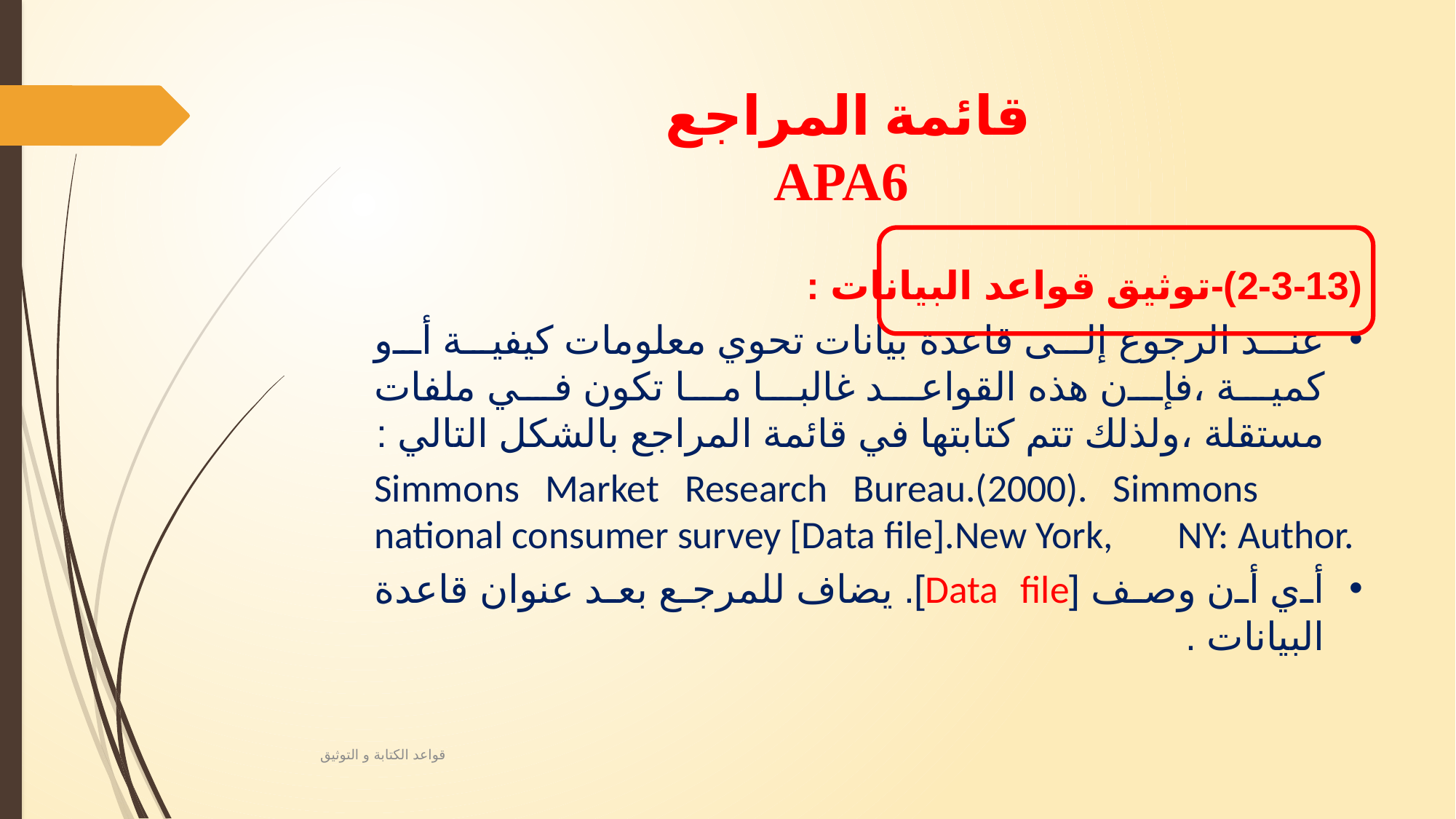

# قائمة المراجع APA6

(2-3-13)-توثيق قواعد البيانات :
عند الرجوع إلى قاعدة بيانات تحوي معلومات كيفية أو كمية ،فإن هذه القواعد غالبا ما تكون في ملفات مستقلة ،ولذلك تتم كتابتها في قائمة المراجع بالشكل التالي :
Simmons Market Research Bureau.(2000). Simmons 	national consumer survey [Data file].New York, 	NY: Author.
أي أن وصف [Data file]. يضاف للمرجع بعد عنوان قاعدة البيانات .

قواعد الكتابة و التوثيق